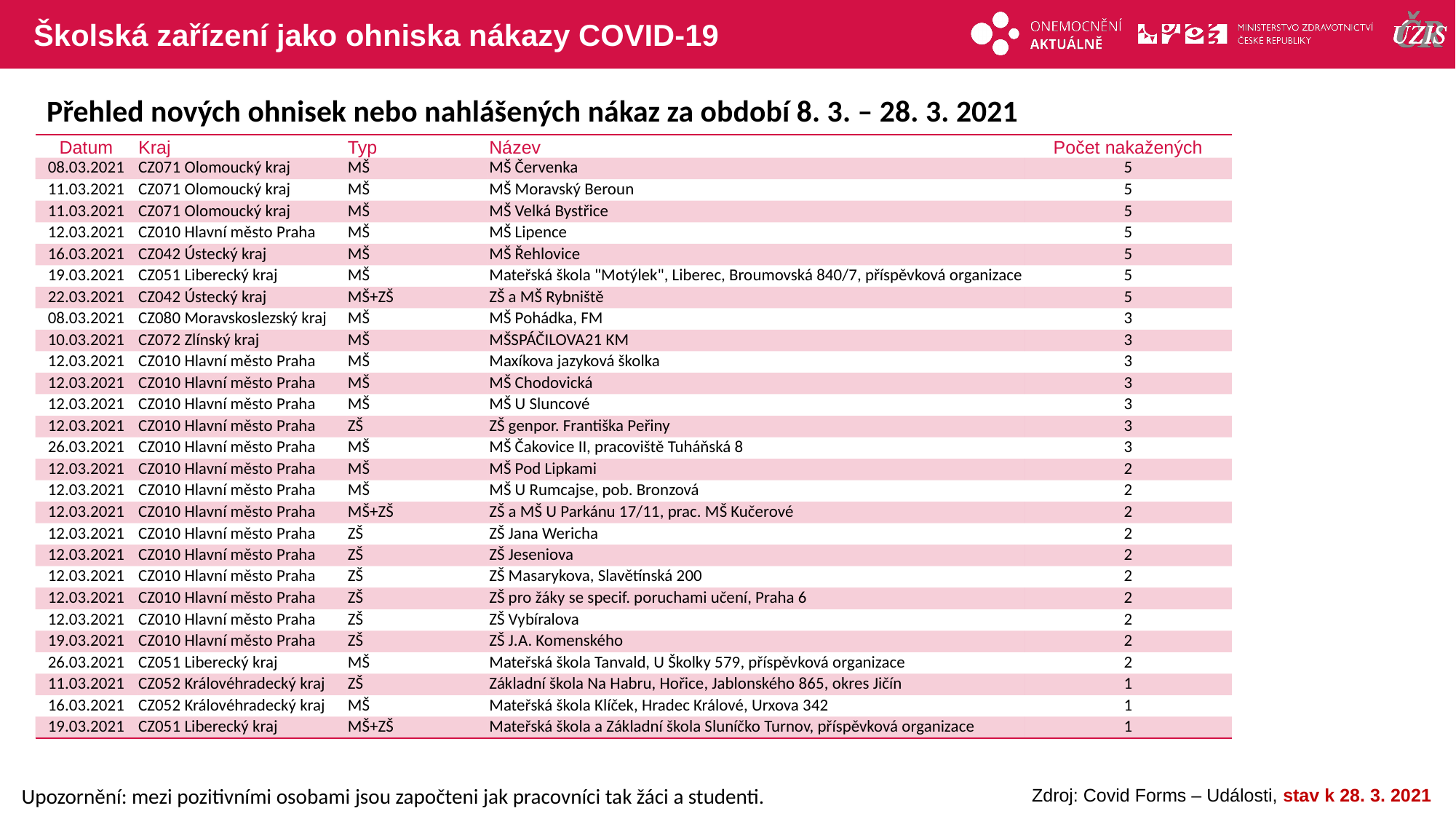

# Školská zařízení jako ohniska nákazy COVID-19
Přehled nových ohnisek nebo nahlášených nákaz za období 8. 3. – 28. 3. 2021
| Datum | Kraj | Typ | Název | Počet nakažených |
| --- | --- | --- | --- | --- |
| 08.03.2021 | CZ071 Olomoucký kraj | MŠ | MŠ Červenka | 5 |
| 11.03.2021 | CZ071 Olomoucký kraj | MŠ | MŠ Moravský Beroun | 5 |
| 11.03.2021 | CZ071 Olomoucký kraj | MŠ | MŠ Velká Bystřice | 5 |
| 12.03.2021 | CZ010 Hlavní město Praha | MŠ | MŠ Lipence | 5 |
| 16.03.2021 | CZ042 Ústecký kraj | MŠ | MŠ Řehlovice | 5 |
| 19.03.2021 | CZ051 Liberecký kraj | MŠ | Mateřská škola "Motýlek", Liberec, Broumovská 840/7, příspěvková organizace | 5 |
| 22.03.2021 | CZ042 Ústecký kraj | MŠ+ZŠ | ZŠ a MŠ Rybniště | 5 |
| 08.03.2021 | CZ080 Moravskoslezský kraj | MŠ | MŠ Pohádka, FM | 3 |
| 10.03.2021 | CZ072 Zlínský kraj | MŠ | MŠSPÁČILOVA21 KM | 3 |
| 12.03.2021 | CZ010 Hlavní město Praha | MŠ | Maxíkova jazyková školka | 3 |
| 12.03.2021 | CZ010 Hlavní město Praha | MŠ | MŠ Chodovická | 3 |
| 12.03.2021 | CZ010 Hlavní město Praha | MŠ | MŠ U Sluncové | 3 |
| 12.03.2021 | CZ010 Hlavní město Praha | ZŠ | ZŠ genpor. Františka Peřiny | 3 |
| 26.03.2021 | CZ010 Hlavní město Praha | MŠ | MŠ Čakovice II, pracoviště Tuháňská 8 | 3 |
| 12.03.2021 | CZ010 Hlavní město Praha | MŠ | MŠ Pod Lipkami | 2 |
| 12.03.2021 | CZ010 Hlavní město Praha | MŠ | MŠ U Rumcajse, pob. Bronzová | 2 |
| 12.03.2021 | CZ010 Hlavní město Praha | MŠ+ZŠ | ZŠ a MŠ U Parkánu 17/11, prac. MŠ Kučerové | 2 |
| 12.03.2021 | CZ010 Hlavní město Praha | ZŠ | ZŠ Jana Wericha | 2 |
| 12.03.2021 | CZ010 Hlavní město Praha | ZŠ | ZŠ Jeseniova | 2 |
| 12.03.2021 | CZ010 Hlavní město Praha | ZŠ | ZŠ Masarykova, Slavětínská 200 | 2 |
| 12.03.2021 | CZ010 Hlavní město Praha | ZŠ | ZŠ pro žáky se specif. poruchami učení, Praha 6 | 2 |
| 12.03.2021 | CZ010 Hlavní město Praha | ZŠ | ZŠ Vybíralova | 2 |
| 19.03.2021 | CZ010 Hlavní město Praha | ZŠ | ZŠ J.A. Komenského | 2 |
| 26.03.2021 | CZ051 Liberecký kraj | MŠ | Mateřská škola Tanvald, U Školky 579, příspěvková organizace | 2 |
| 11.03.2021 | CZ052 Královéhradecký kraj | ZŠ | Základní škola Na Habru, Hořice, Jablonského 865, okres Jičín | 1 |
| 16.03.2021 | CZ052 Královéhradecký kraj | MŠ | Mateřská škola Klíček, Hradec Králové, Urxova 342 | 1 |
| 19.03.2021 | CZ051 Liberecký kraj | MŠ+ZŠ | Mateřská škola a Základní škola Sluníčko Turnov, příspěvková organizace | 1 |
Upozornění: mezi pozitivními osobami jsou započteni jak pracovníci tak žáci a studenti.
Zdroj: Covid Forms – Události, stav k 28. 3. 2021